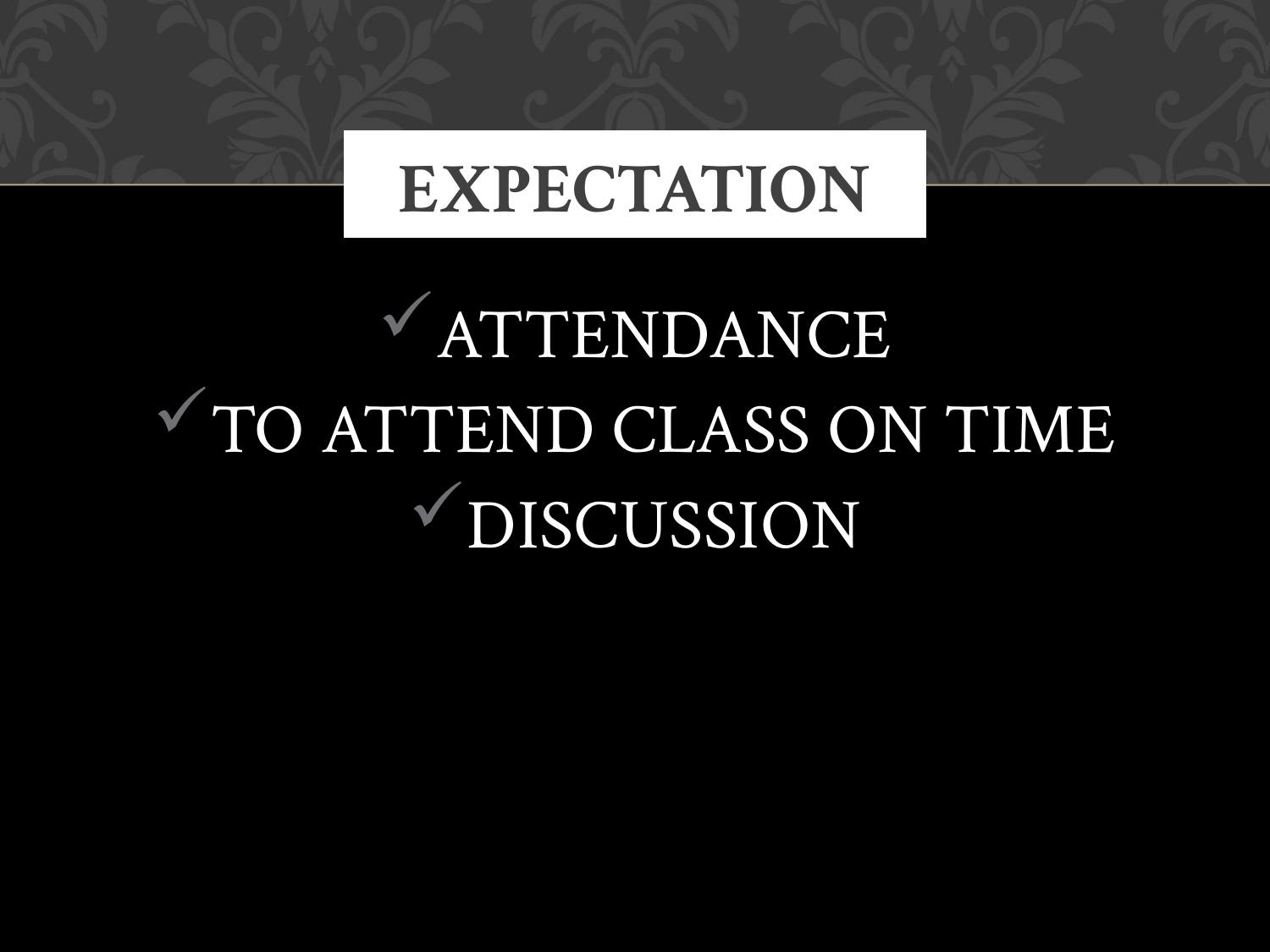

# EXPECTATION
ATTENDANCE
TO ATTEND CLASS ON TIME
DISCUSSION